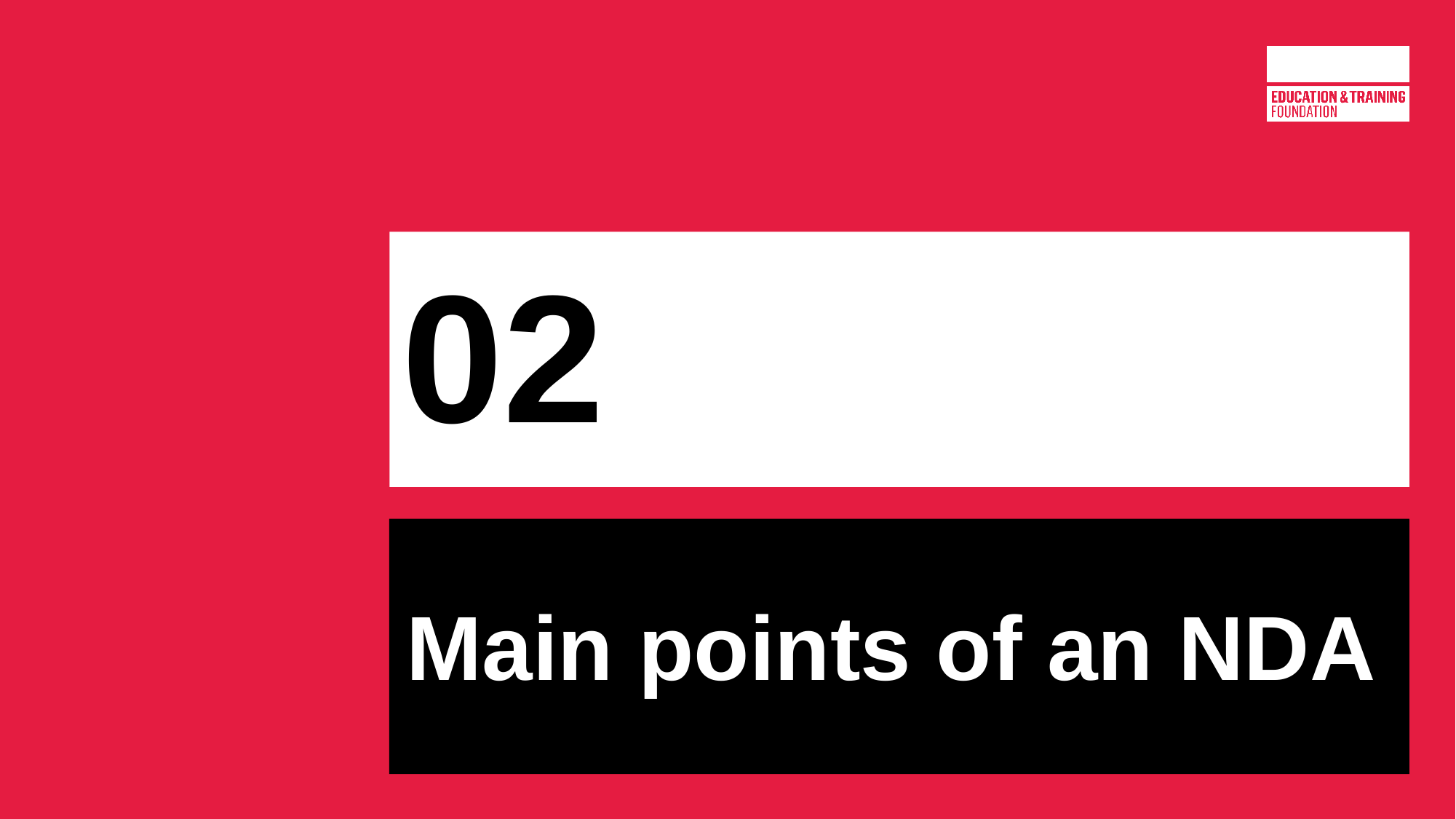

# 02
Main points of an NDA